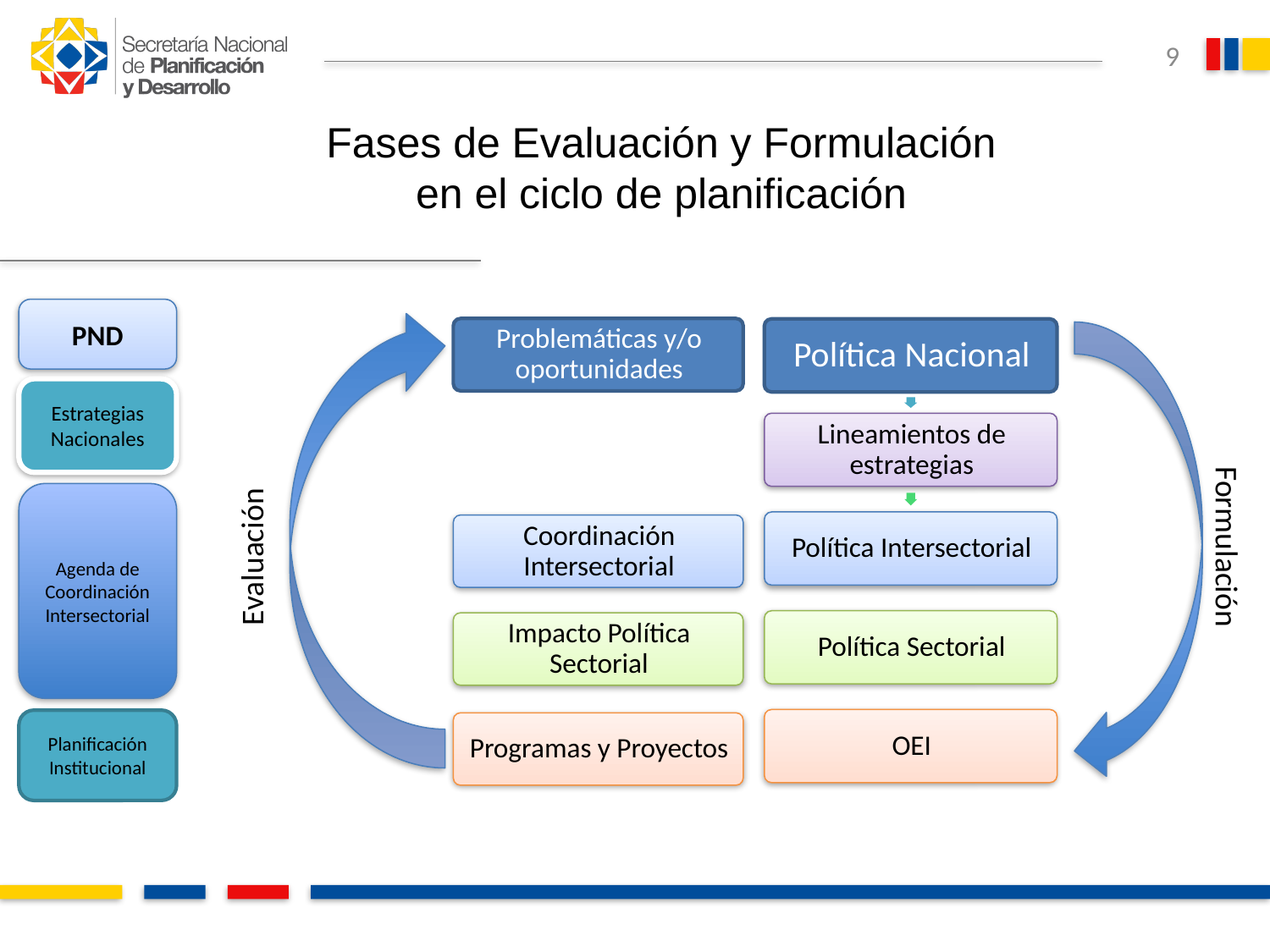

9
# Fases de Evaluación y Formulación en el ciclo de planificación
Problemáticas y/o oportunidades
Coordinación Intersectorial
Impacto Política Sectorial
Programas y Proyectos
Política Nacional
Lineamientos de estrategias
Política Intersectorial
Política Sectorial
OEI
PND

Estrategias Nacionales
Agenda de Coordinación Intersectorial
Evaluación
Formulación
Planificación Institucional